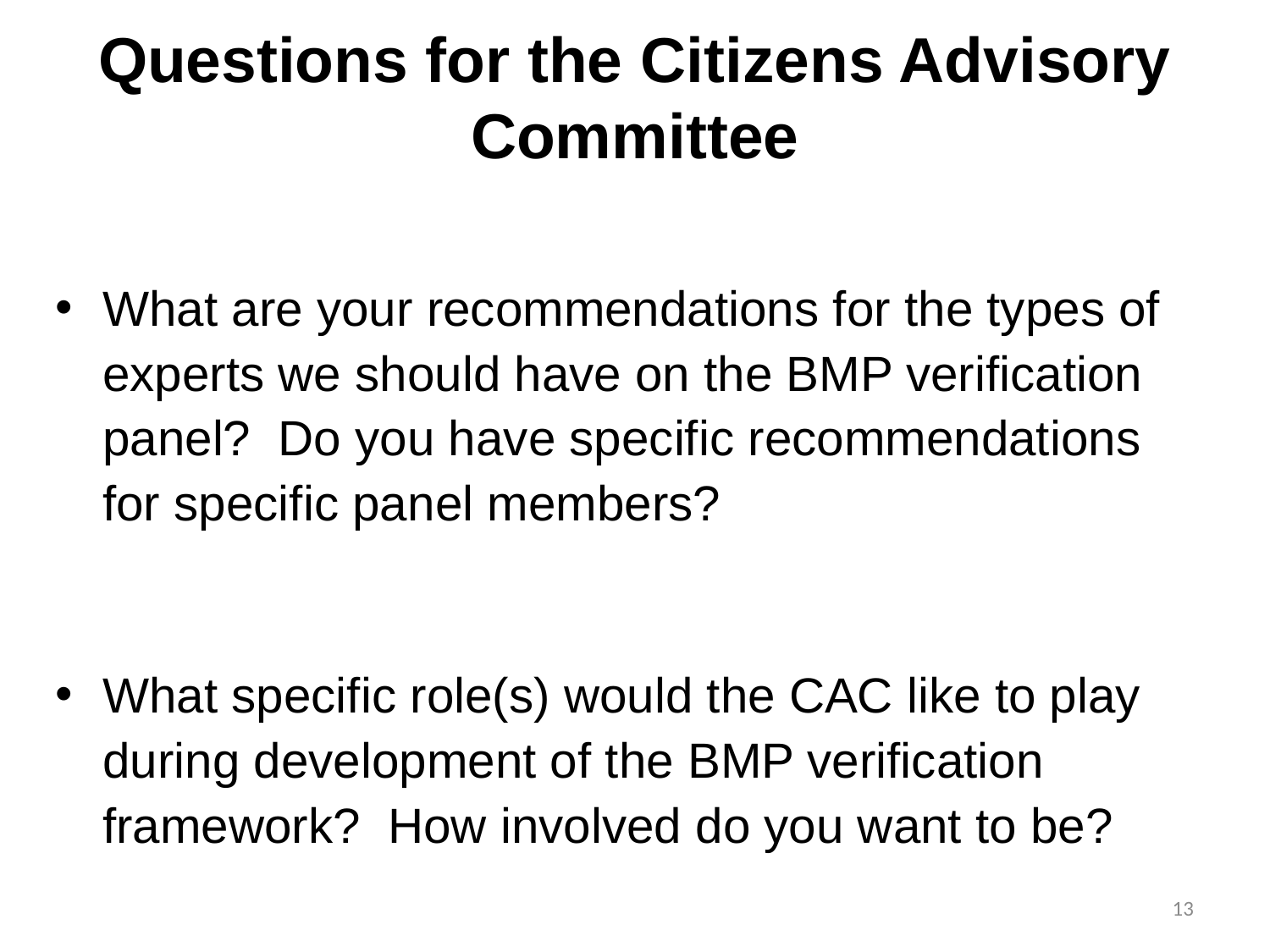

# Questions for the Citizens Advisory Committee
What are your recommendations for the types of experts we should have on the BMP verification panel?  Do you have specific recommendations for specific panel members?

What specific role(s) would the CAC like to play during development of the BMP verification framework?  How involved do you want to be?

13